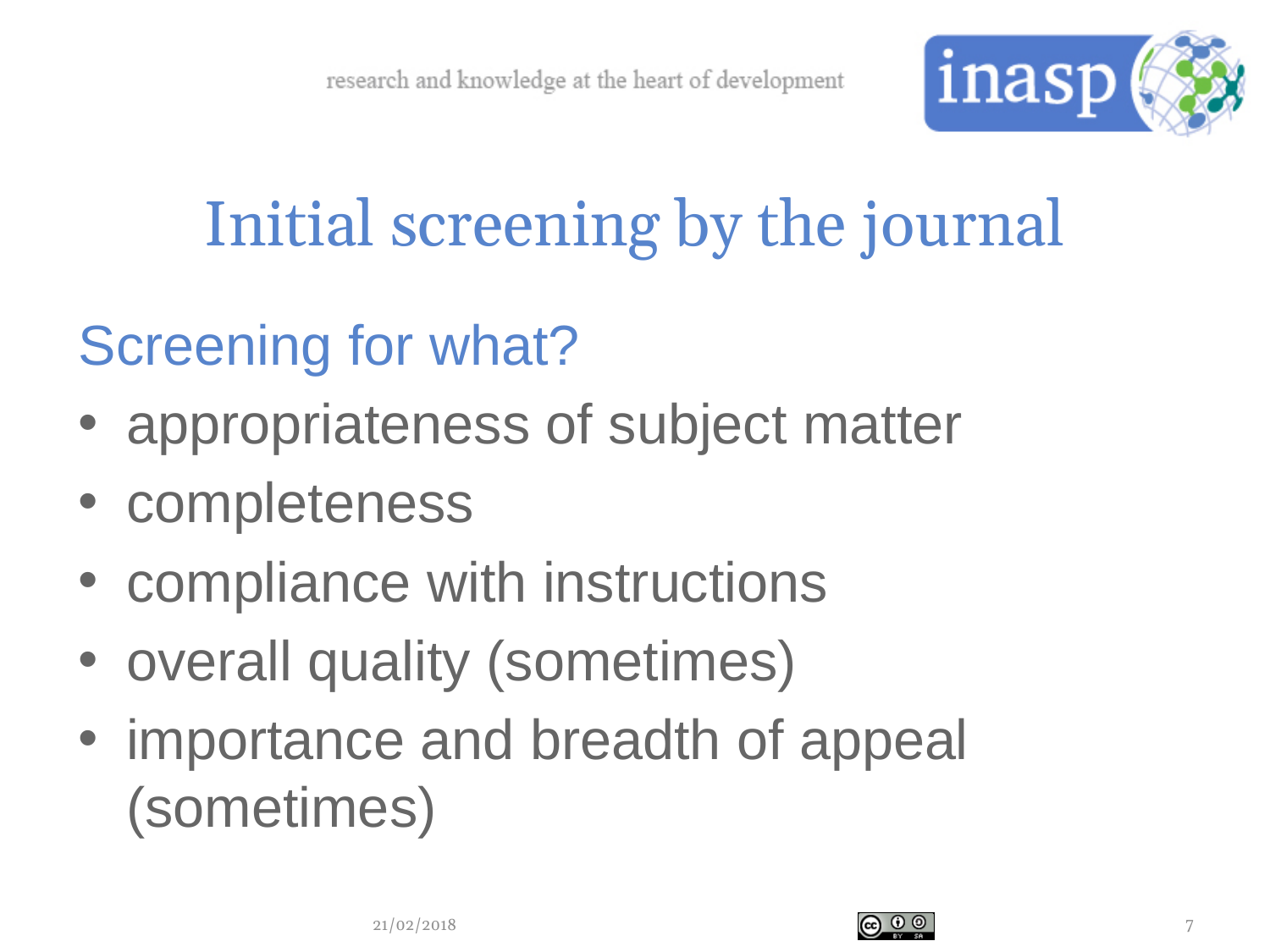

Initial screening by the journal
Screening for what?
appropriateness of subject matter
completeness
compliance with instructions
overall quality (sometimes)
importance and breadth of appeal (sometimes)

21/02/2018

7